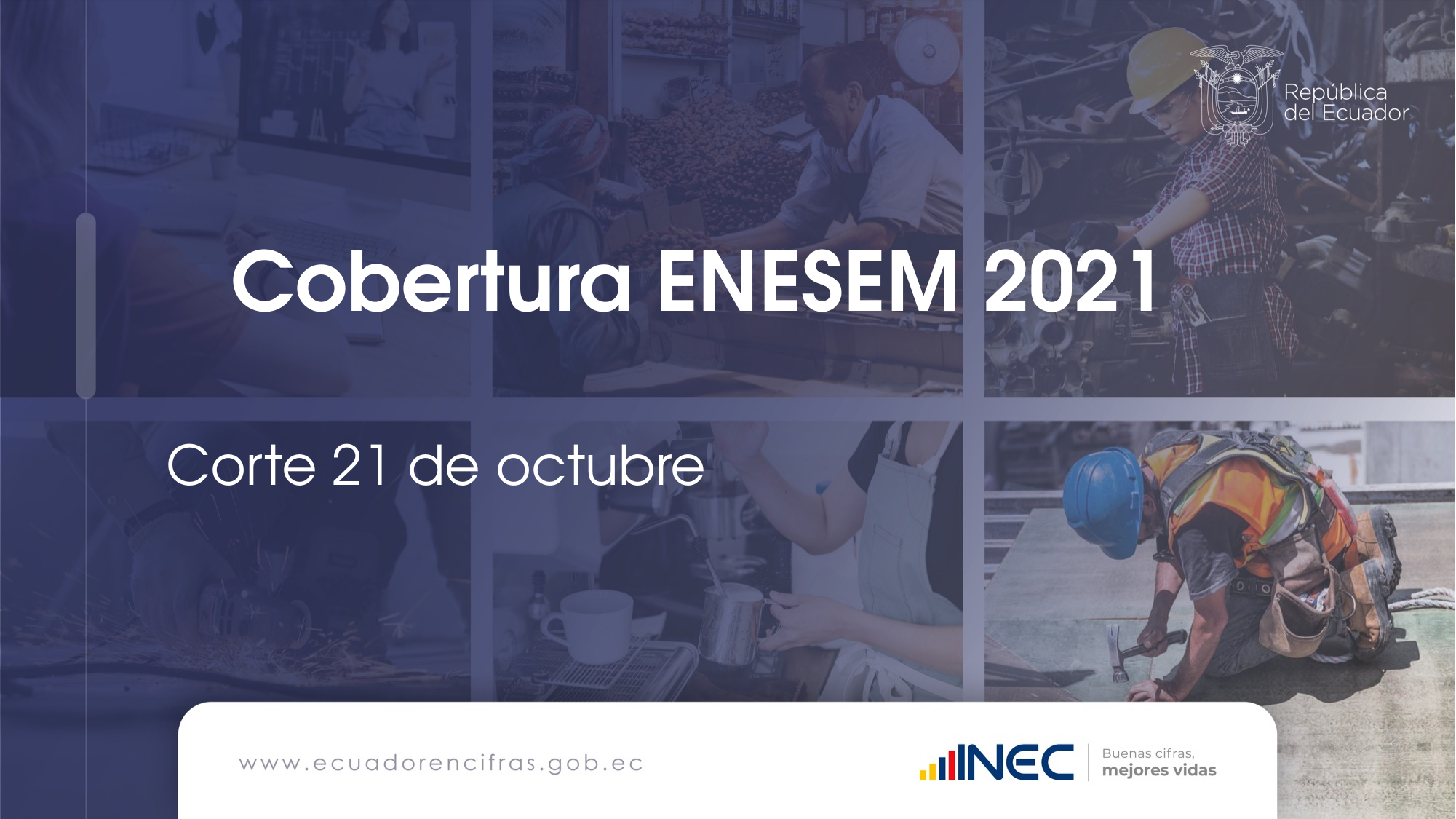

# Cobertura ENESEM 2021
Corte 21 de octubre